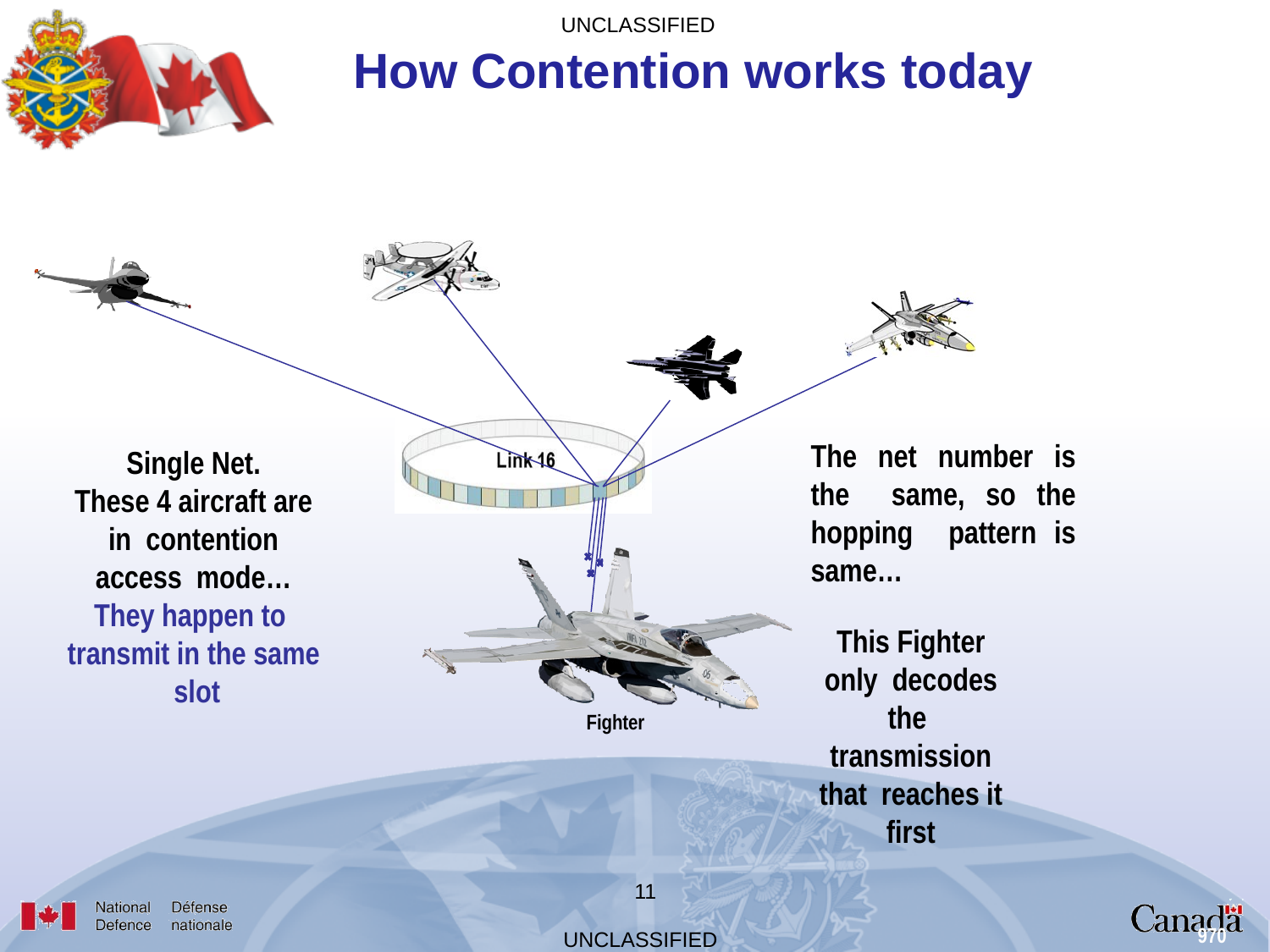

# How Contention works today

The net number is the  same, so the hopping  pattern is same…
Single Net.
These 4 aircraft are in  contention access  mode…
They happen to  transmit in the same  slot

This Fighter only  decodes the  transmission that  reaches it first
Fighter
970